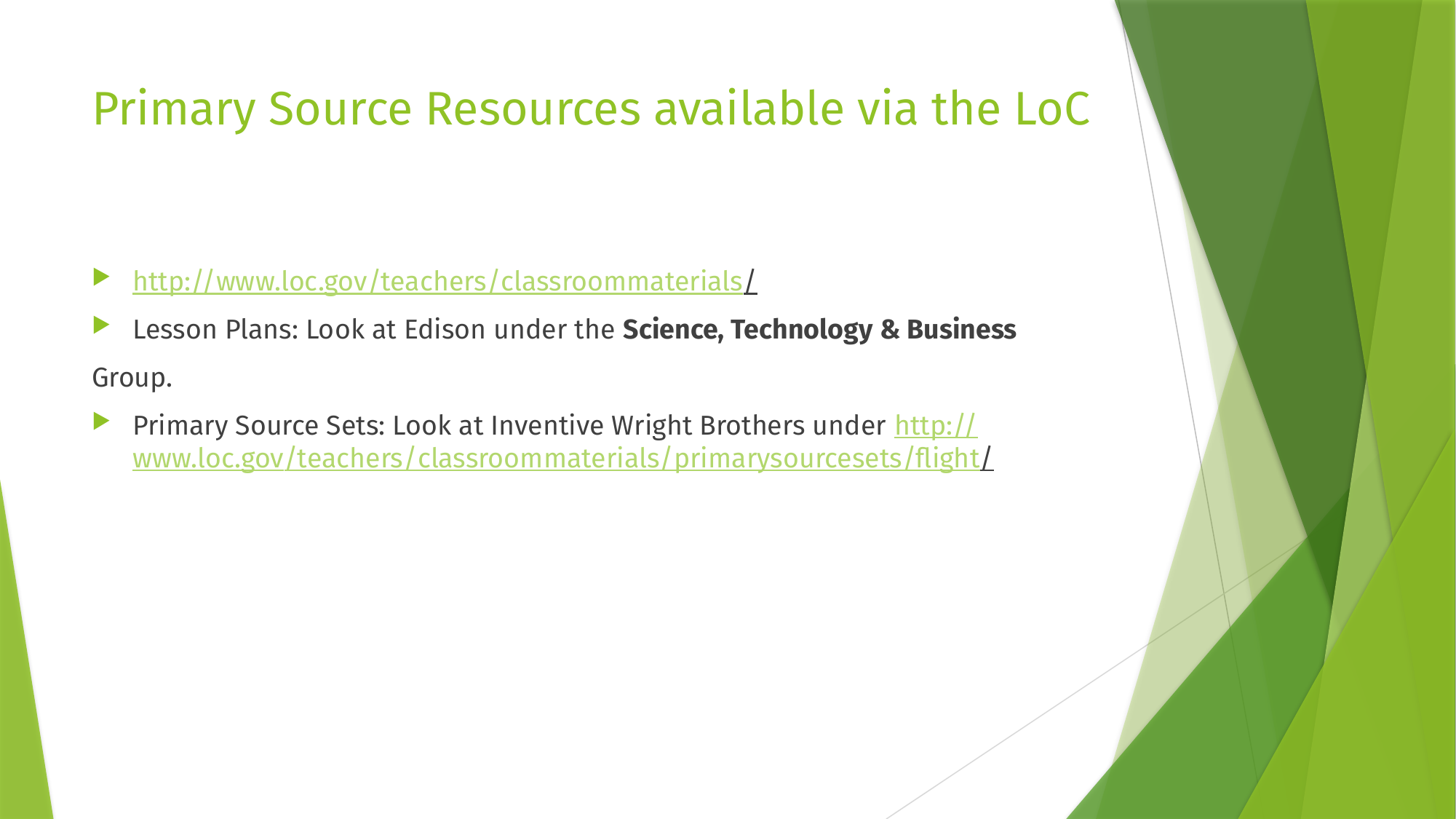

# Primary Source Resources available via the LoC
http://www.loc.gov/teachers/classroommaterials/
Lesson Plans: Look at Edison under the Science, Technology & Business
Group.
Primary Source Sets: Look at Inventive Wright Brothers under http://www.loc.gov/teachers/classroommaterials/primarysourcesets/flight/